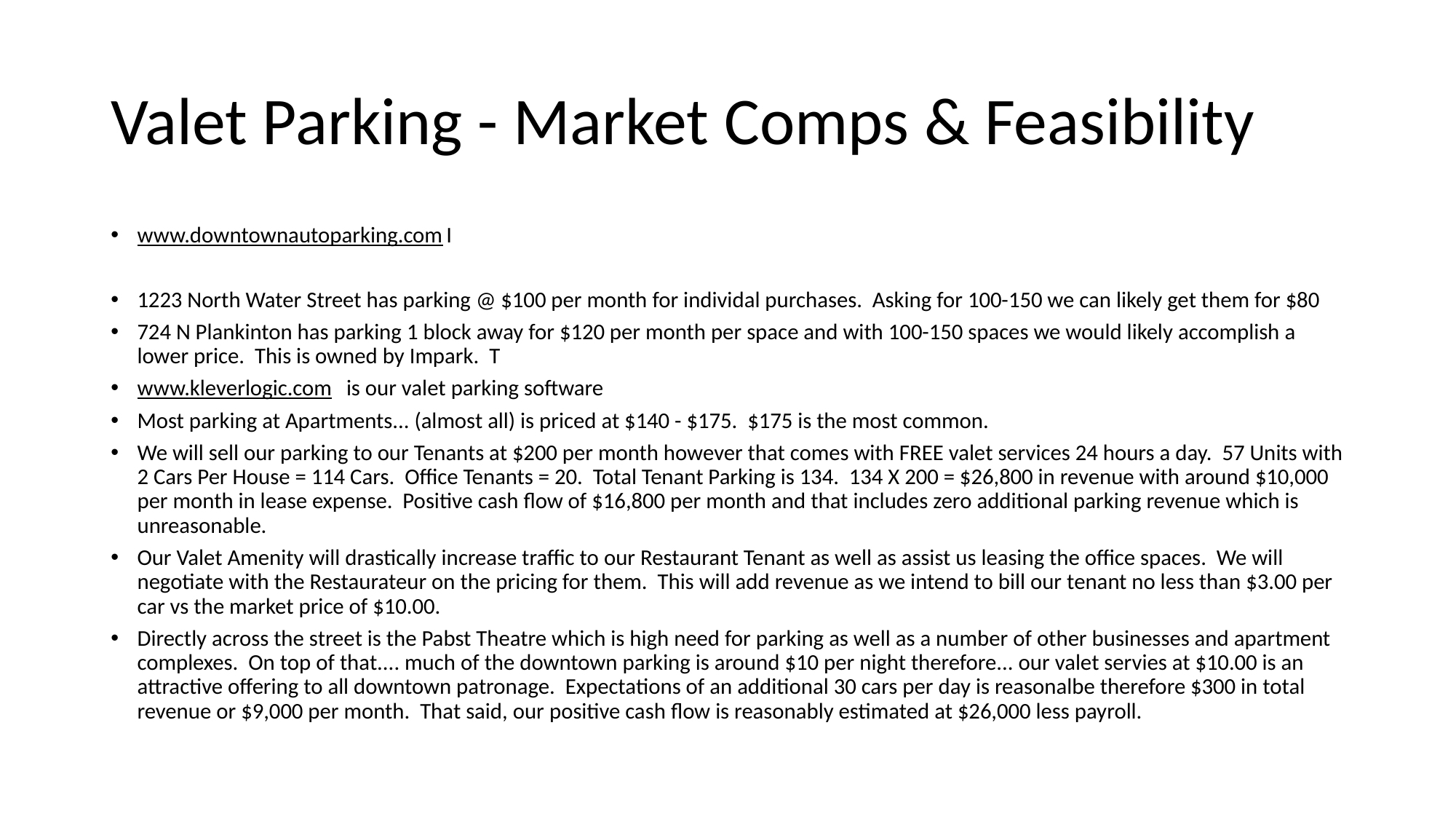

# Valet Parking - Market Comps & Feasibility
www.downtownautoparking.com I

1223 North Water Street has parking @ $100 per month for individal purchases.  Asking for 100-150 we can likely get them for $80
724 N Plankinton has parking 1 block away for $120 per month per space and with 100-150 spaces we would likely accomplish a lower price.  This is owned by Impark.  T
www.kleverlogic.com   is our valet parking software
Most parking at Apartments... (almost all) is priced at $140 - $175.  $175 is the most common.
We will sell our parking to our Tenants at $200 per month however that comes with FREE valet services 24 hours a day.  57 Units with 2 Cars Per House = 114 Cars.  Office Tenants = 20.  Total Tenant Parking is 134.  134 X 200 = $26,800 in revenue with around $10,000 per month in lease expense.  Positive cash flow of $16,800 per month and that includes zero additional parking revenue which is unreasonable.
Our Valet Amenity will drastically increase traffic to our Restaurant Tenant as well as assist us leasing the office spaces.  We will negotiate with the Restaurateur on the pricing for them.  This will add revenue as we intend to bill our tenant no less than $3.00 per car vs the market price of $10.00.
Directly across the street is the Pabst Theatre which is high need for parking as well as a number of other businesses and apartment complexes.  On top of that.... much of the downtown parking is around $10 per night therefore... our valet servies at $10.00 is an attractive offering to all downtown patronage.  Expectations of an additional 30 cars per day is reasonalbe therefore $300 in total revenue or $9,000 per month.  That said, our positive cash flow is reasonably estimated at $26,000 less payroll.